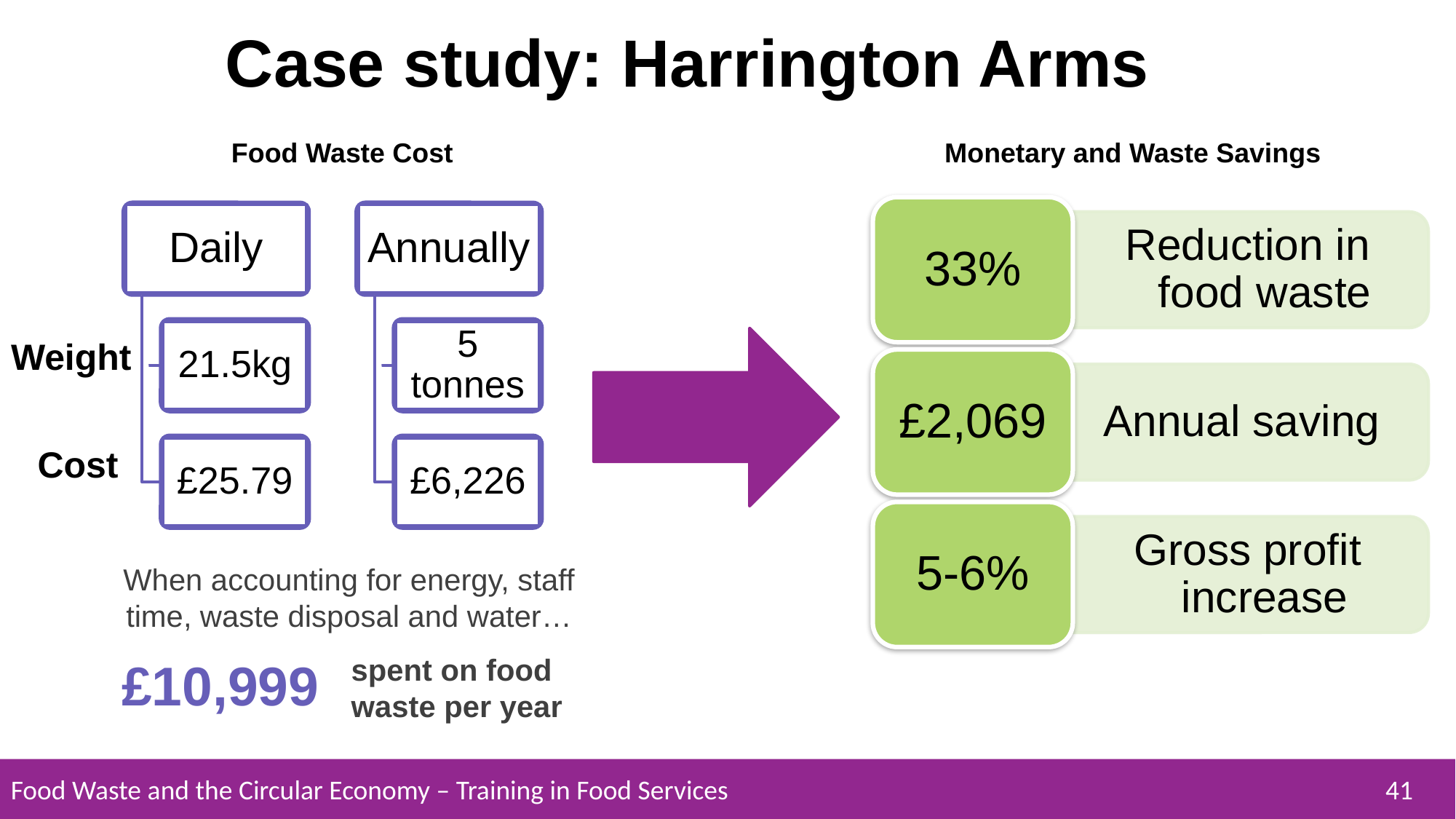

Case study: Harrington Arms
Monetary and Waste Savings
Food Waste Cost

33%
Reduction in food waste

£2,069
Annual saving

5-6%
Gross profit increase

Daily
Annually

21.5kg
5 tonnes

£25.79
£6,226
Weight

Cost
When accounting for energy, staff time, waste disposal and water…
spent on food waste per year
£10,999